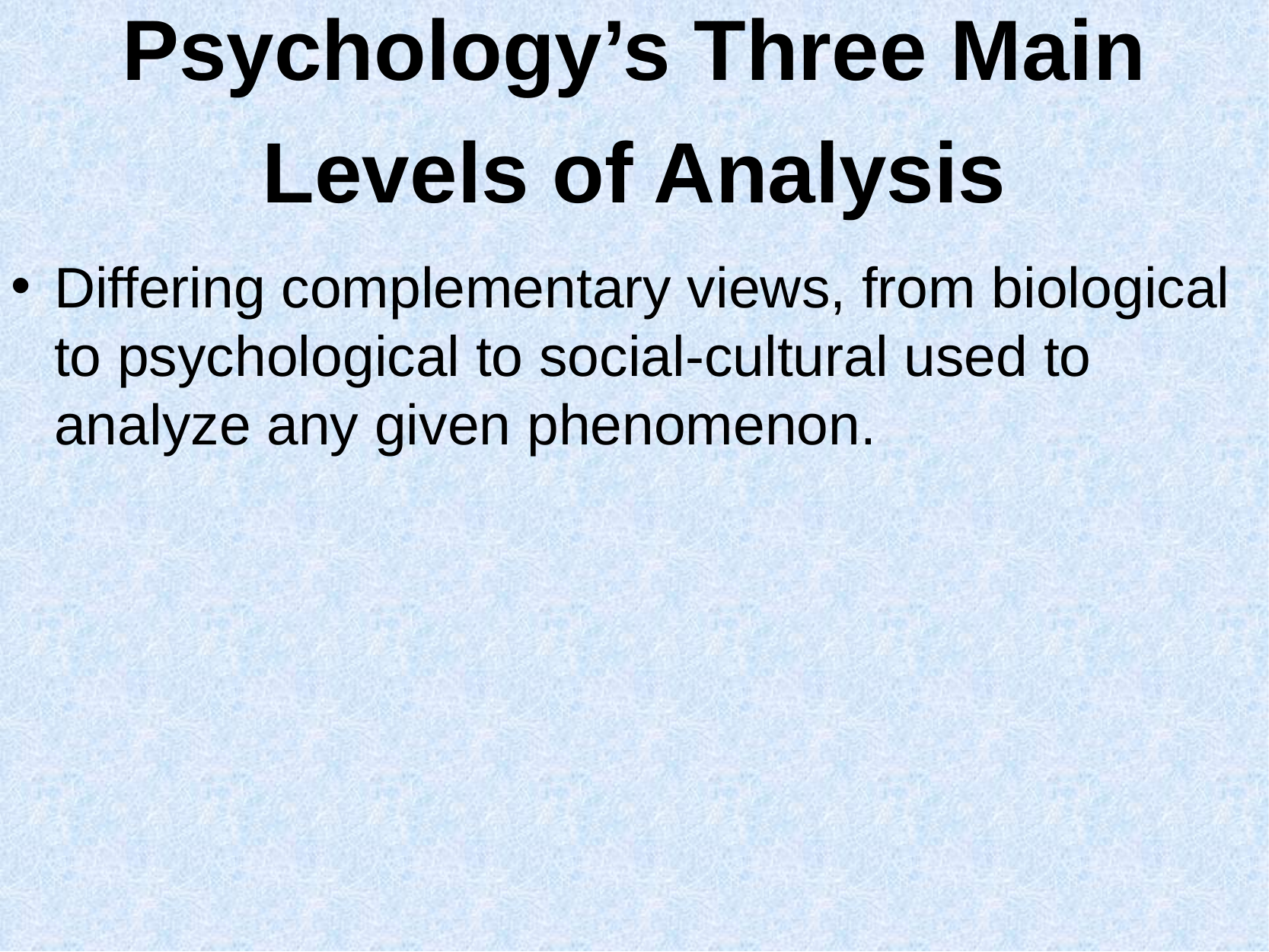

Psychology’s Three Main Levels of Analysis
Differing complementary views, from biological to psychological to social-cultural used to analyze any given phenomenon.